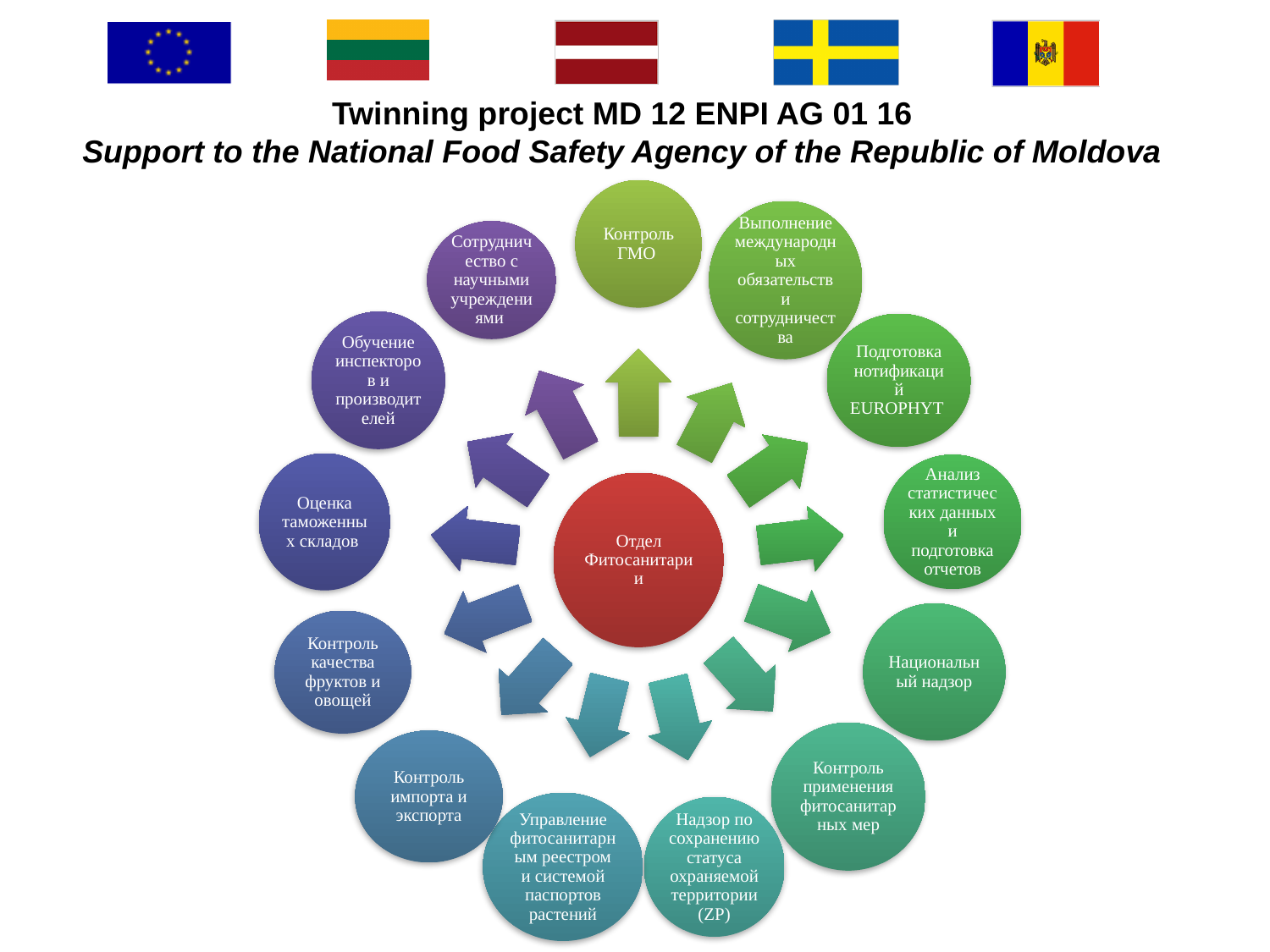

Отдел Фитосанитарии

Контроль ГМО

Выполнение международных обязательств и сотрудничества

Подготовка нотификаций EUROPHYT

Анализ статистических данных и подготовка отчетов

Национальный надзор

Контроль применения фитосанитарных мер

Надзор по сохранению статуса охраняемой территории (ZP)

Управление фитосанитарным реестром и системой паспортов растений

Контроль импорта и экспорта

Контроль качества фруктов и овощей

Оценка таможенных складов

Обучение инспекторов и производителей

Сотрудничество с научными учреждениями